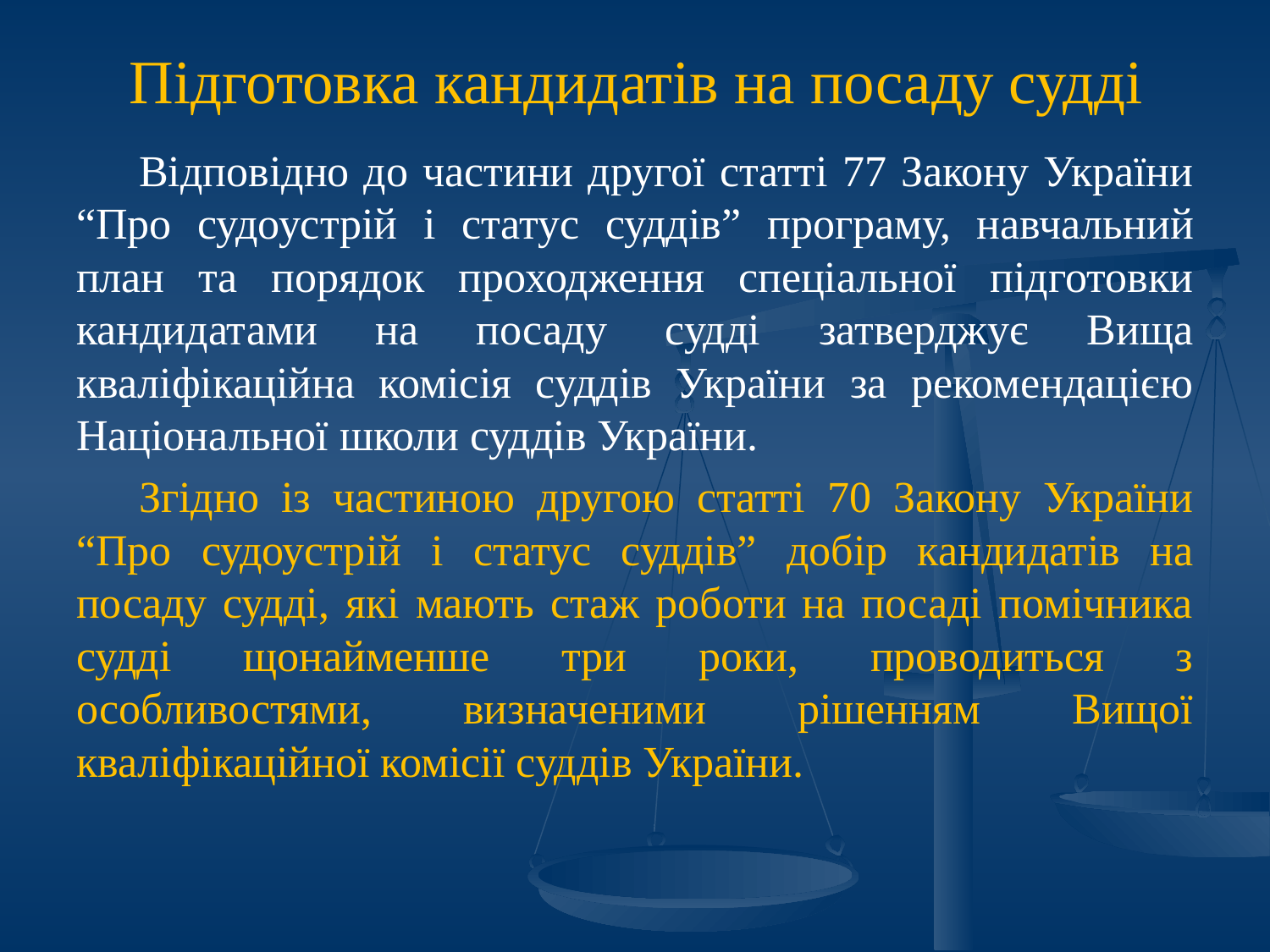

# Підготовка кандидатів на посаду судді
Відповідно до частини другої статті 77 Закону України “Про судоустрій і статус суддів” програму, навчальний план та порядок проходження спеціальної підготовки кандидатами на посаду судді затверджує Вища кваліфікаційна комісія суддів України за рекомендацією Національної школи суддів України.
Згідно із частиною другою статті 70 Закону України “Про судоустрій і статус суддів” добір кандидатів на посаду судді, які мають стаж роботи на посаді помічника судді щонайменше три роки, проводиться з особливостями, визначеними рішенням Вищої кваліфікаційної комісії суддів України.